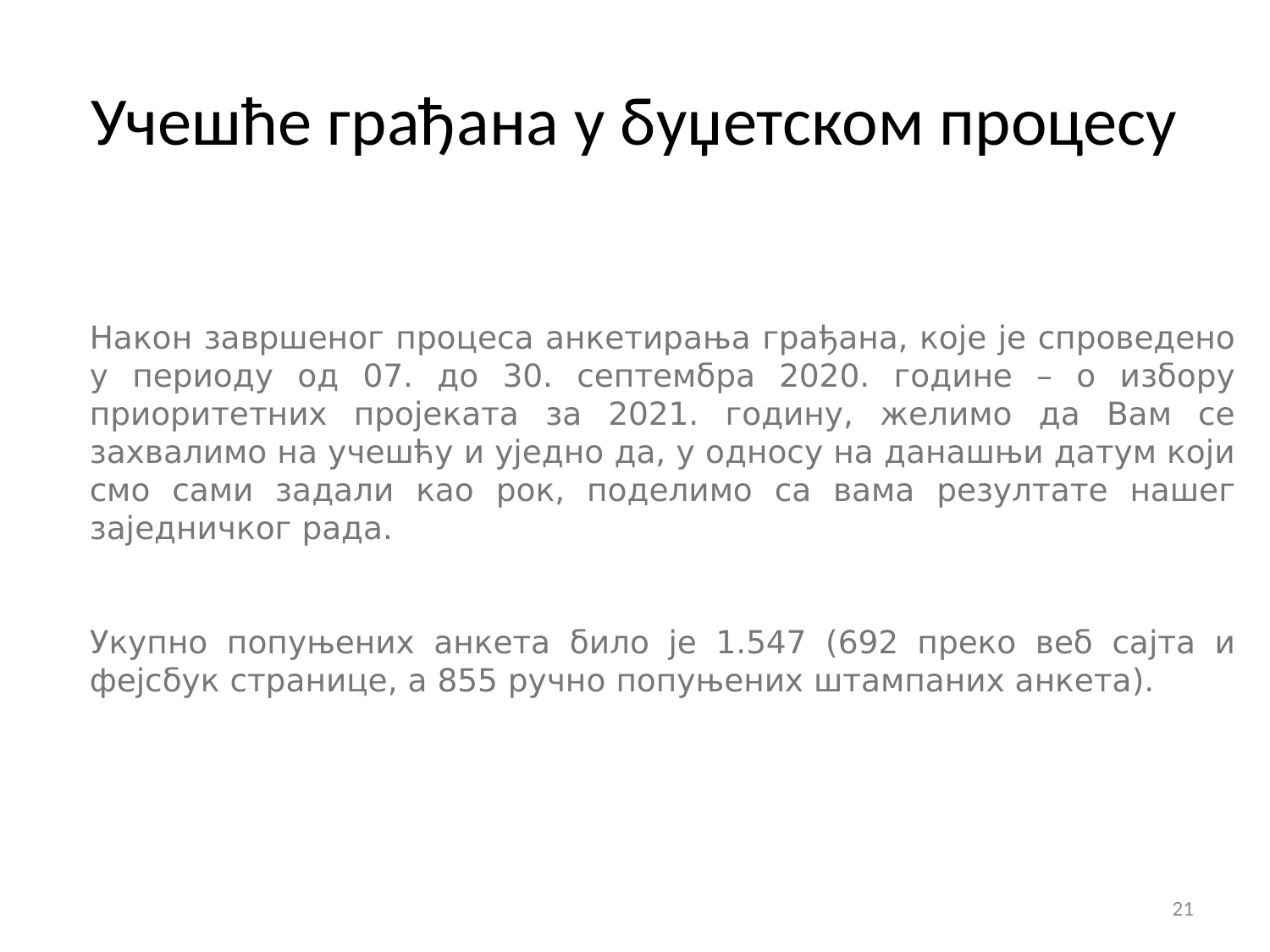

# Учешће грађана у буџетском процесу

Након завршеног процеса анкетирања грађана, које је спроведено у периоду од 07. до 30. септембра 2020. године – о избору приоритетних пројеката за 2021. годину, желимо да Вам се захвалимо на учешћу и уједно да, у односу на данашњи датум који смо сами задали као рок, поделимо са вама резултате нашег заједничког рада.

Укупно попуњених анкета било је 1.547 (692 преко веб сајта и фејсбук странице, а 855 ручно попуњених штампаних анкета).

21